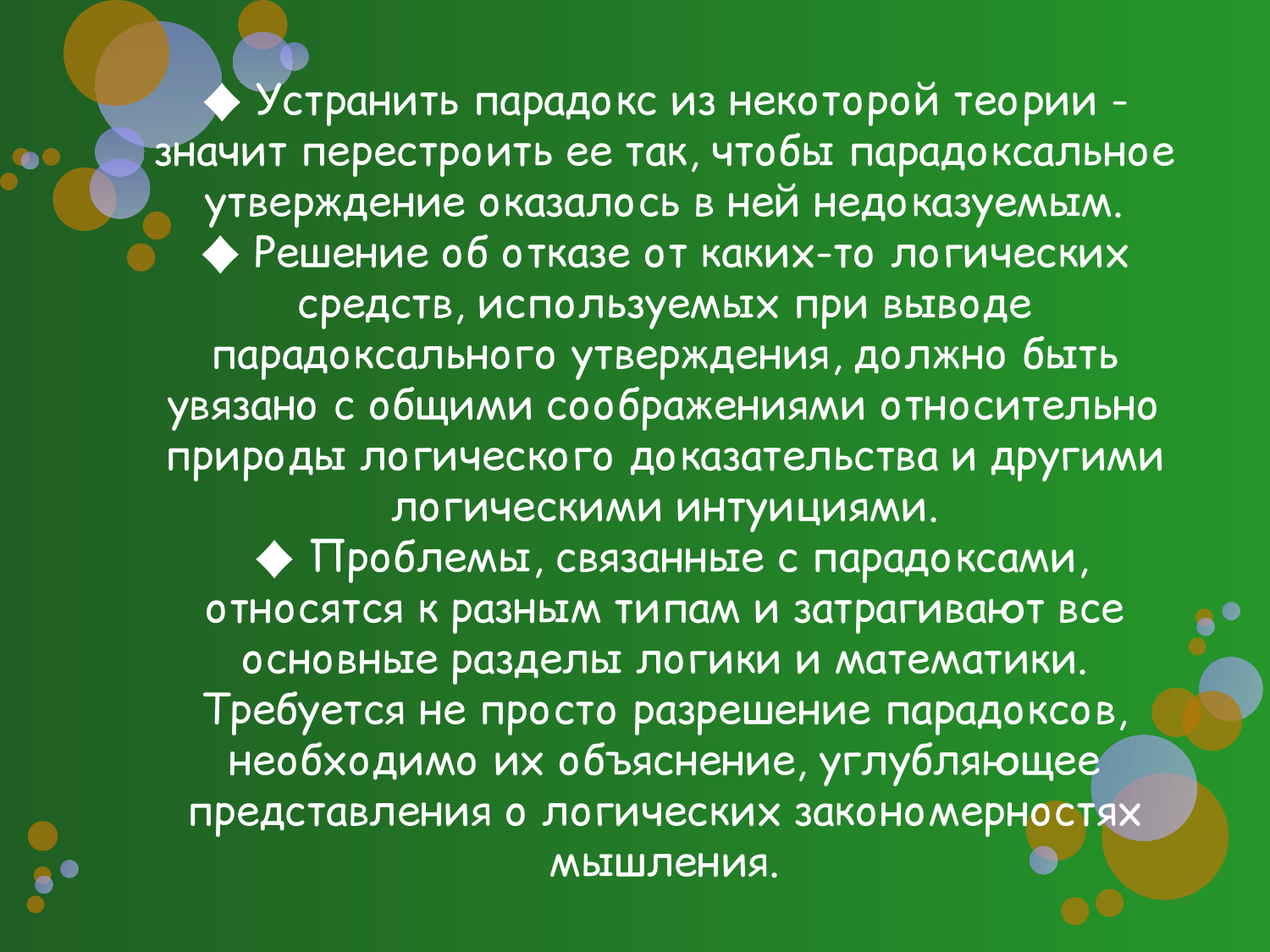

♦ Устранить парадокс из некоторой теории - значит перестроить ее так, чтобы парадоксальное утверждение оказалось в ней недоказуемым.
♦ Решение об отказе от каких-то логических средств, используемых при выводе парадоксального утверждения, должно быть увязано с общими соображениями относительно природы логического доказательства и другими логическими интуициями.
 ♦ Проблемы, связанные с парадоксами, относятся к разным типам и затрагивают все основные разделы логики и математики. Требуется не просто разрешение парадоксов, необходимо их объяснение, углубляющее представления о логических закономерностях мышления.